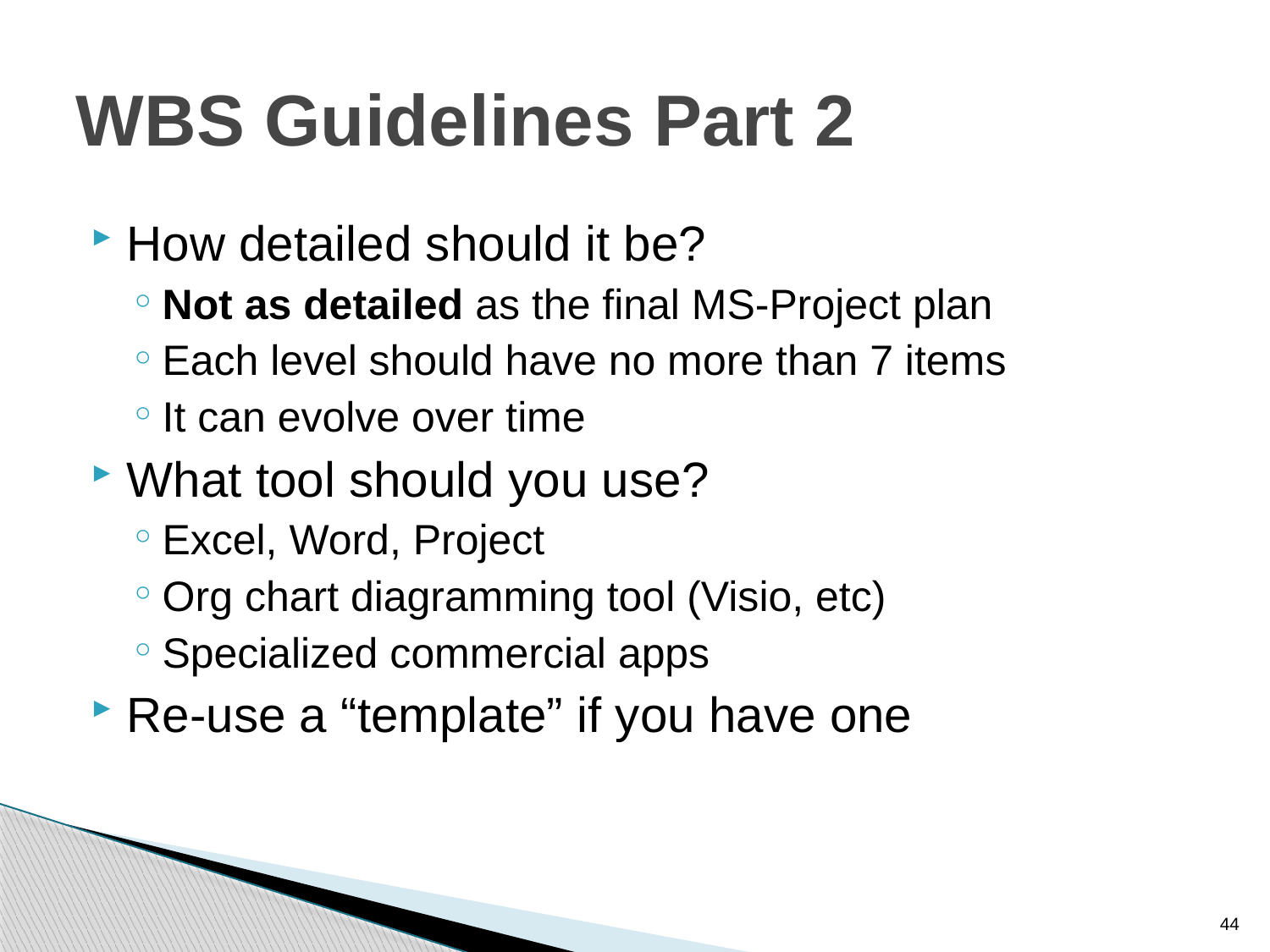

# WBS Guidelines Part 2
How detailed should it be?
Not as detailed as the final MS-Project plan
Each level should have no more than 7 items
It can evolve over time
What tool should you use?
Excel, Word, Project
Org chart diagramming tool (Visio, etc)
Specialized commercial apps
Re-use a “template” if you have one
44